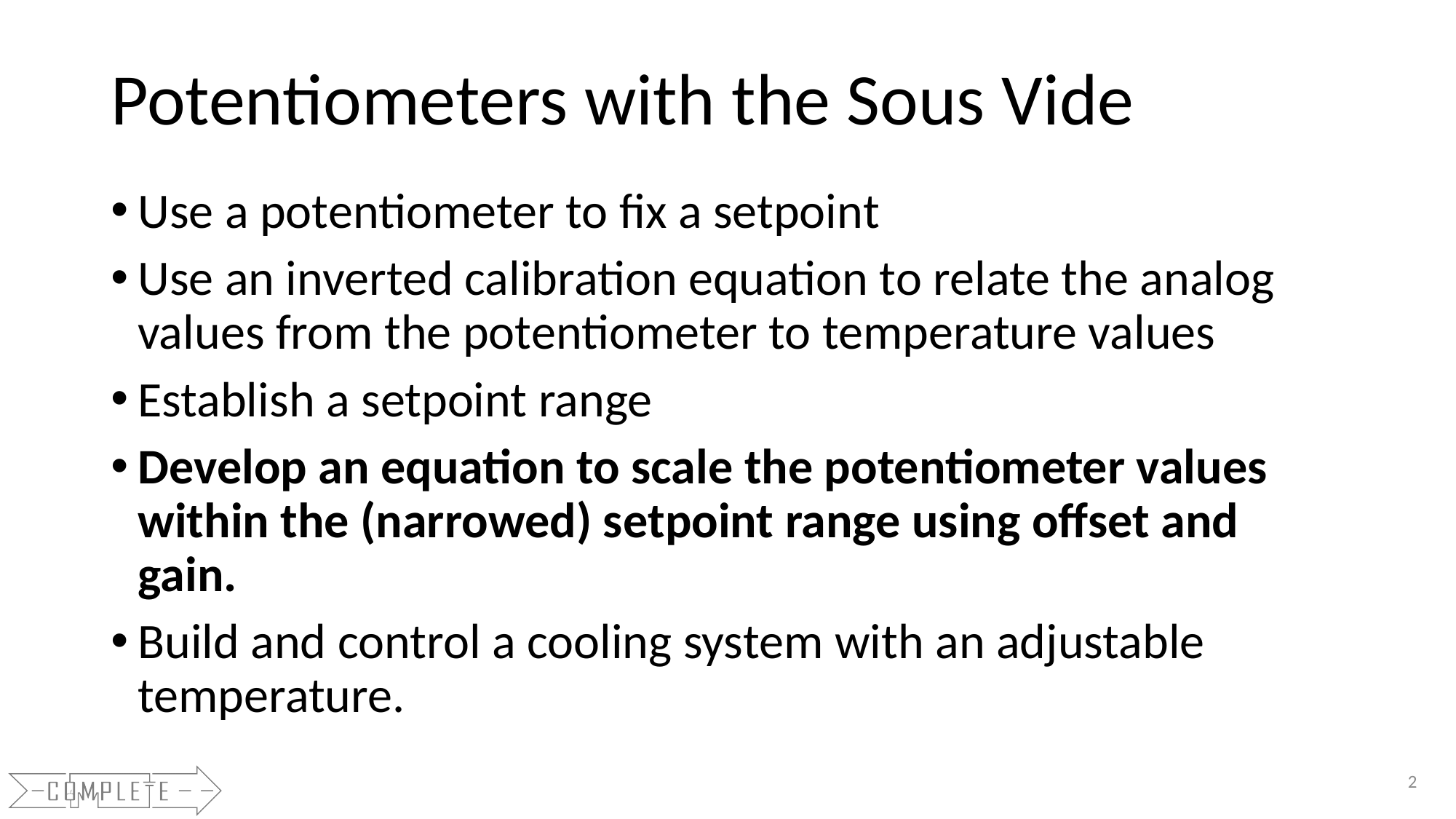

# Potentiometers with the Sous Vide
Use a potentiometer to fix a setpoint
Use an inverted calibration equation to relate the analog values from the potentiometer to temperature values
Establish a setpoint range
Develop an equation to scale the potentiometer values within the (narrowed) setpoint range using offset and gain.
Build and control a cooling system with an adjustable temperature.

2